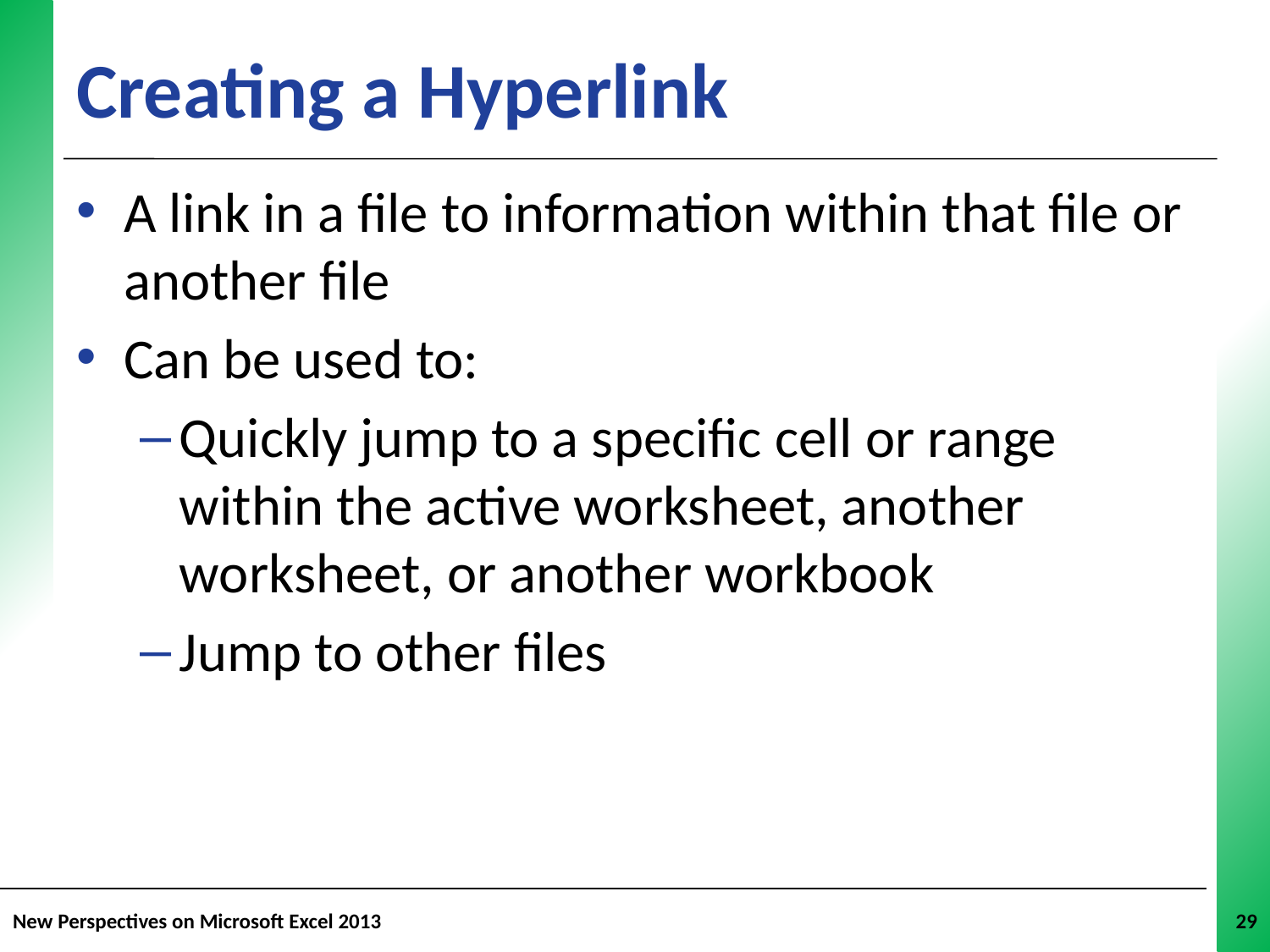

# Creating a Hyperlink
A link in a file to information within that file or another file
Can be used to:
Quickly jump to a specific cell or range within the active worksheet, another worksheet, or another workbook
Jump to other files
New Perspectives on Microsoft Excel 2013
29